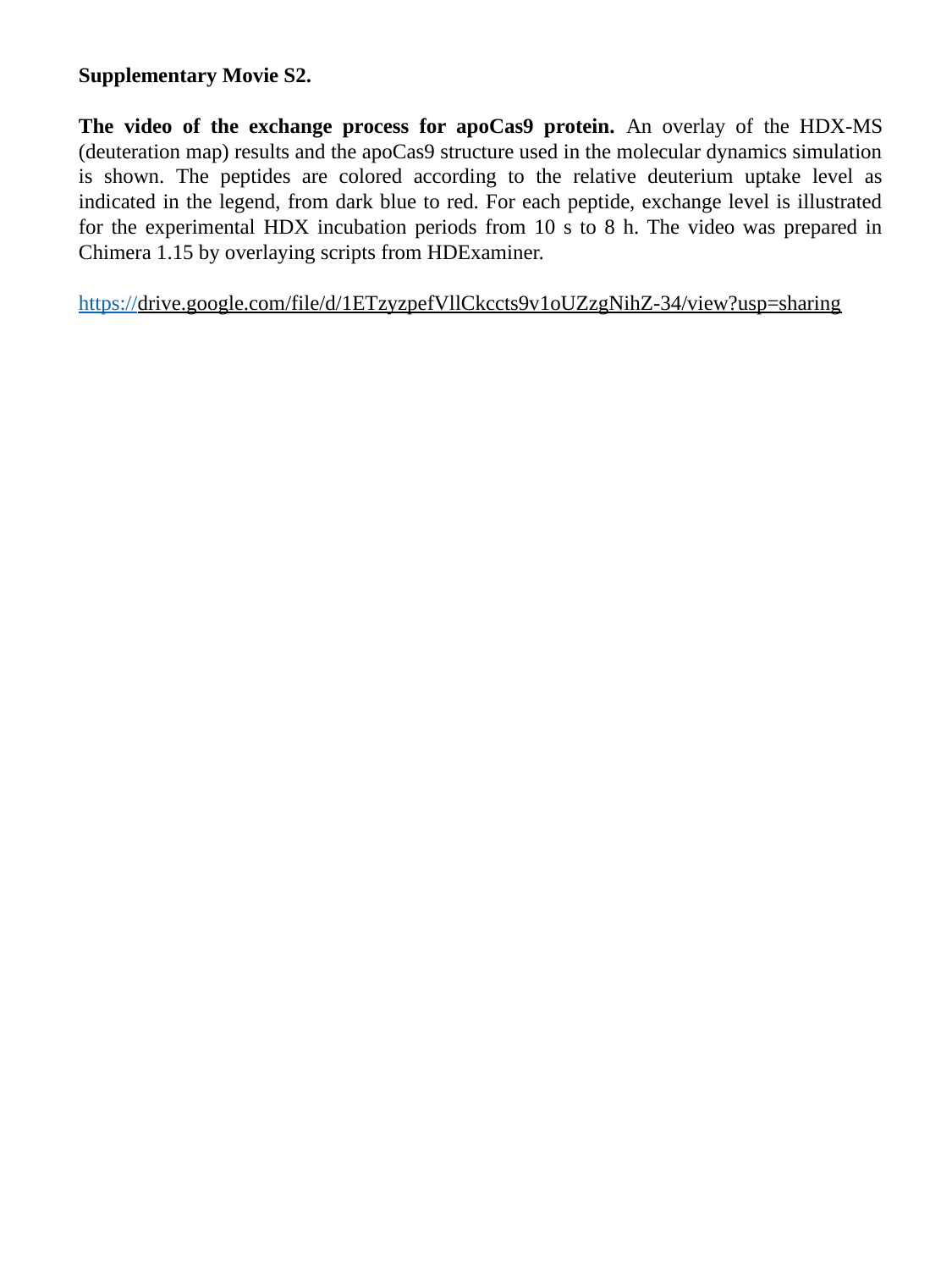

Supplementary Movie S2.

The video of the exchange process for apoCas9 protein. An overlay of the HDX-MS (deuteration map) results and the apoCas9 structure used in the molecular dynamics simulation is shown. The peptides are colored according to the relative deuterium uptake level as indicated in the legend, from dark blue to red. For each peptide, exchange level is illustrated for the experimental HDX incubation periods from 10 s to 8 h. The video was prepared in Chimera 1.15 by overlaying scripts from HDExaminer.

https://drive.google.com/file/d/1ETzyzpefVllCkccts9v1oUZzgNihZ-34/view?usp=sharing